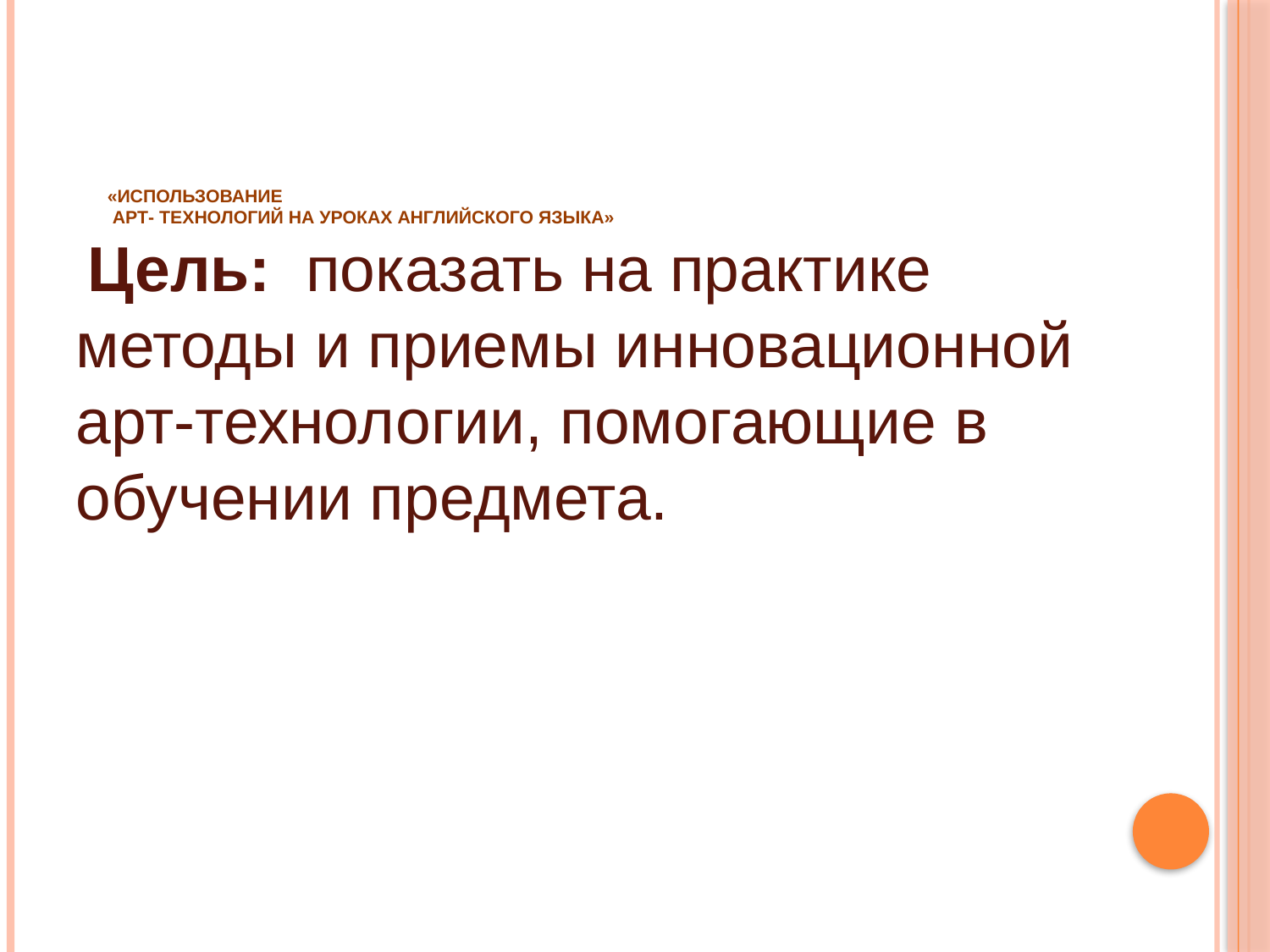

# «Использование арт- технологий на уроках английского языка»
 Цель:  показать на практике методы и приемы инновационной арт-технологии, помогающие в обучении предмета.